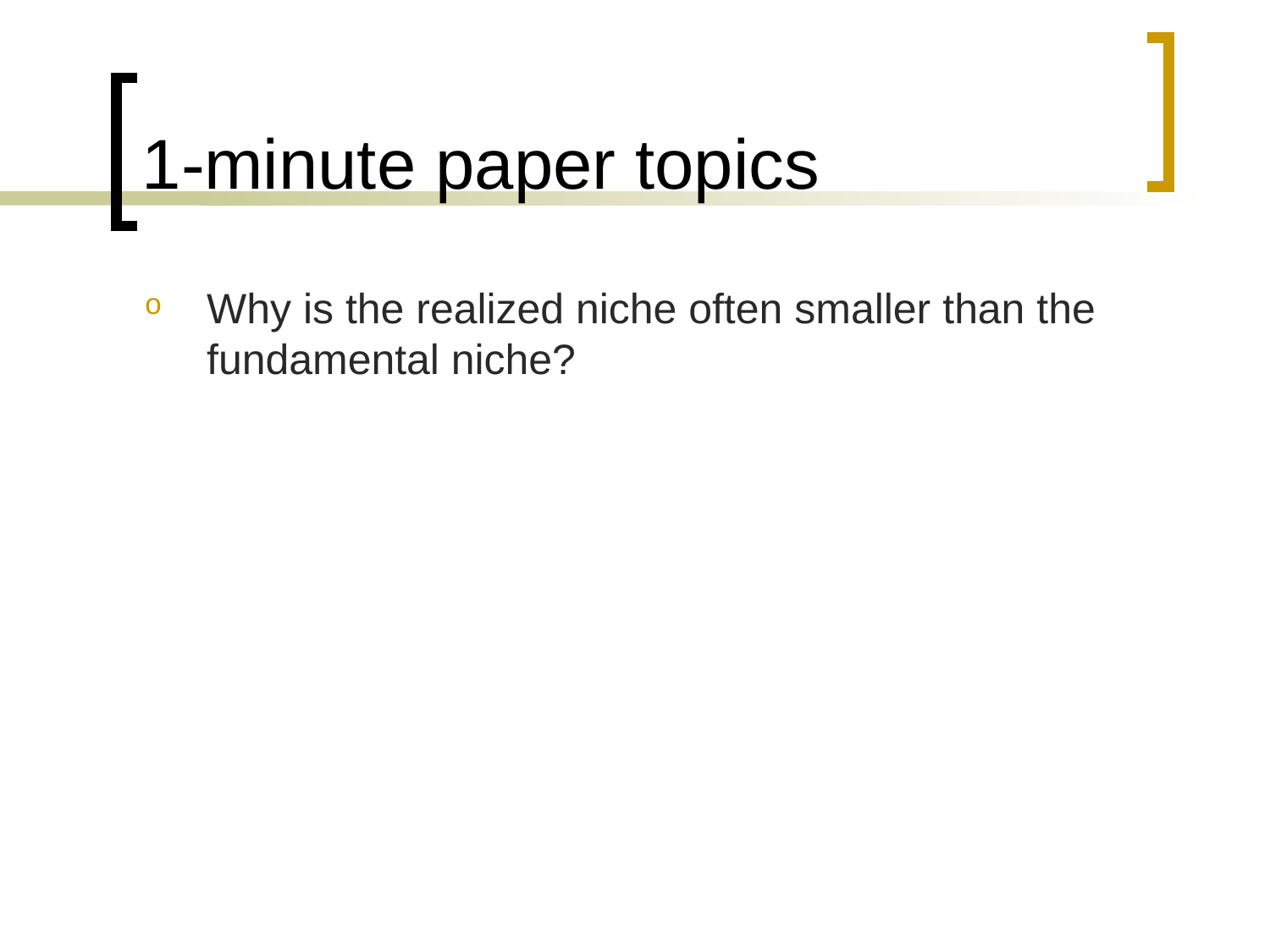

# 1-minute paper topics
Why is the realized niche often smaller than the fundamental niche?